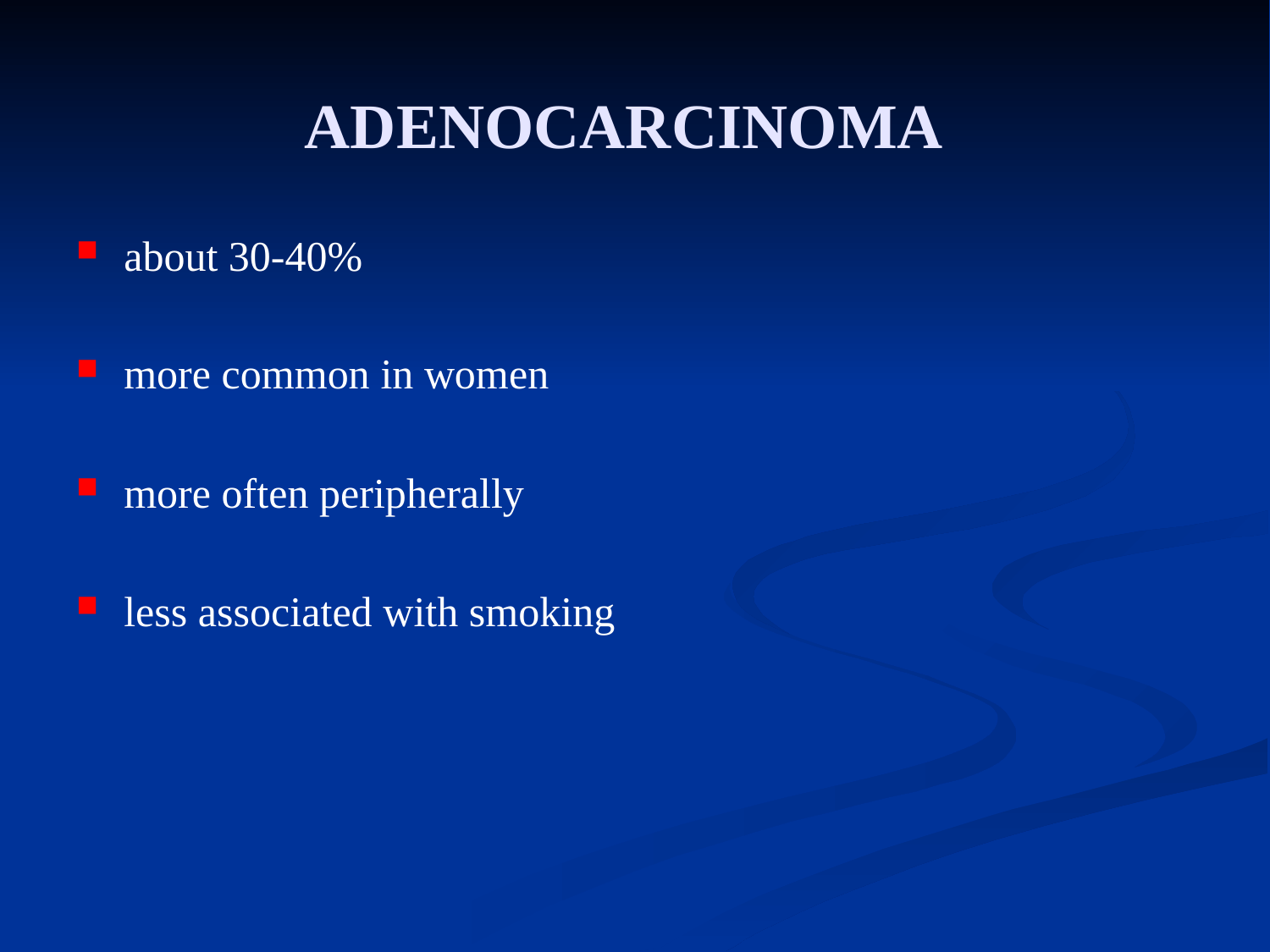

# ADENOCARCINOMA
about 30-40%

more common in women

more often peripherally

less associated with smoking